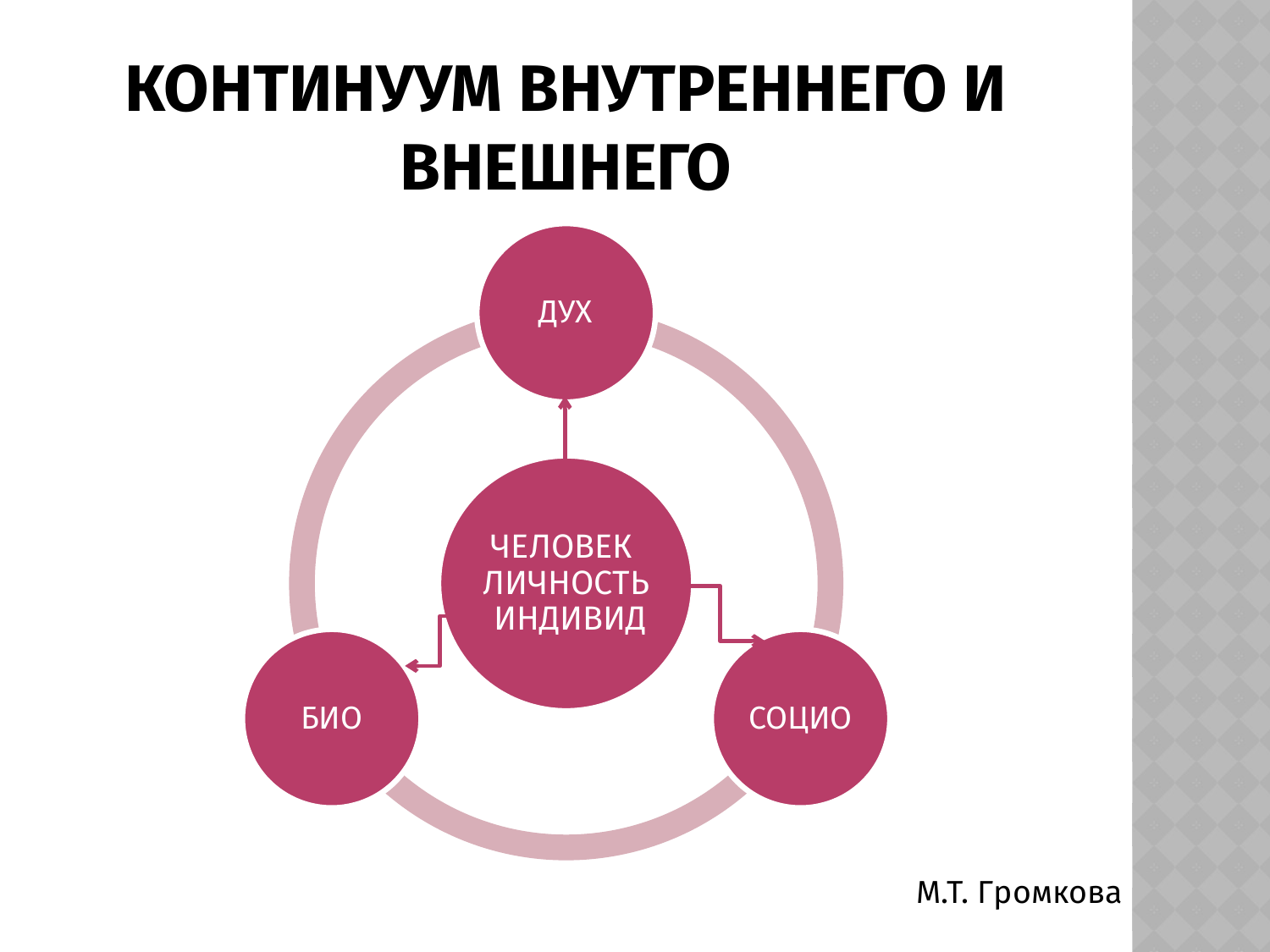

# Континуум внутреннего и внешнего
ЧЕЛОВЕК  ЛИЧНОСТЬ  ИНДИВИД
ДУХ
СОЦИО
БИО
М.Т. Громкова